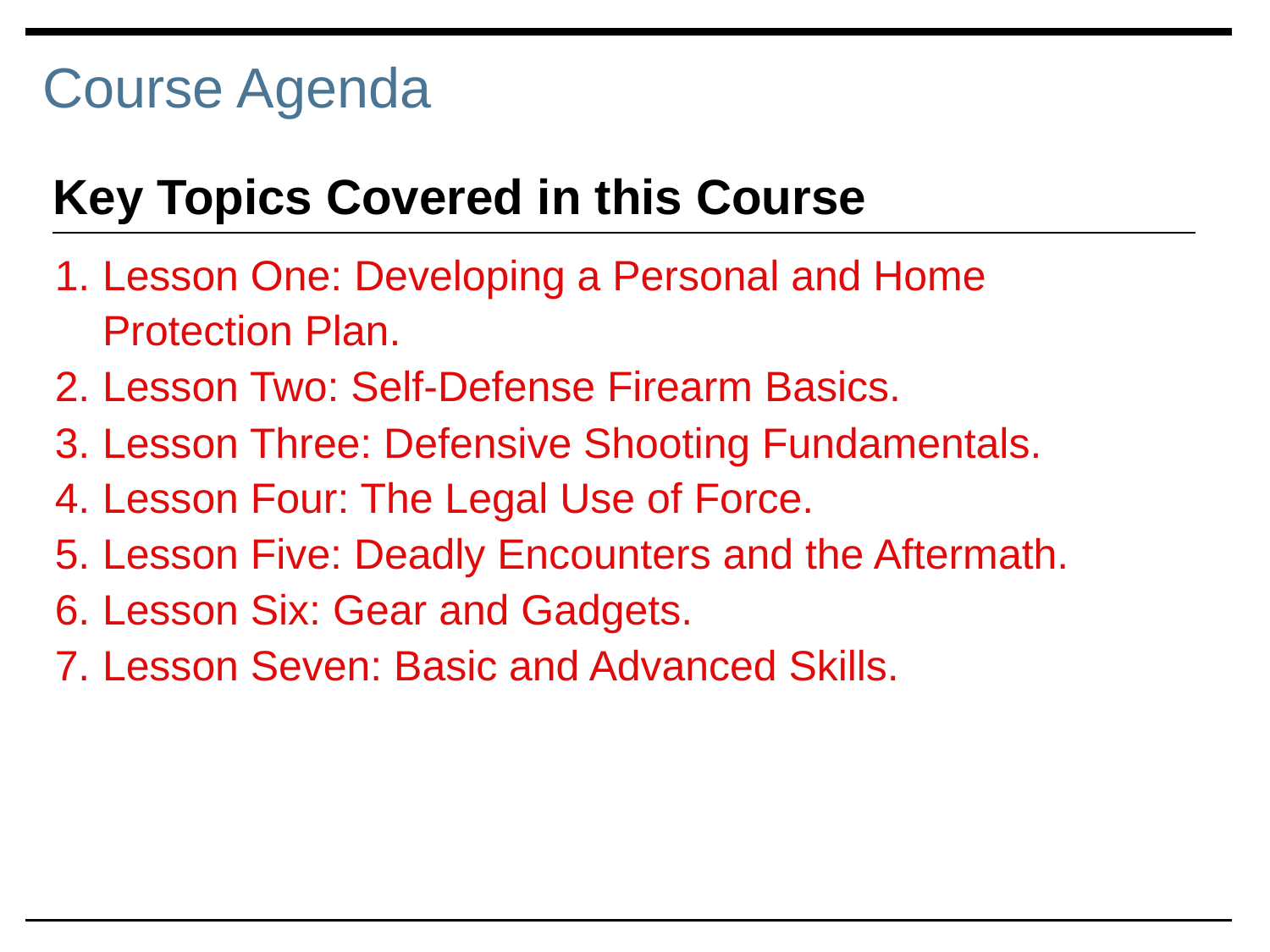

# Course Agenda
Key Topics Covered in this Course
Lesson One: Developing a Personal and Home Protection Plan.
Lesson Two: Self-Defense Firearm Basics.
Lesson Three: Defensive Shooting Fundamentals.
Lesson Four: The Legal Use of Force.
Lesson Five: Deadly Encounters and the Aftermath.
Lesson Six: Gear and Gadgets.
Lesson Seven: Basic and Advanced Skills.